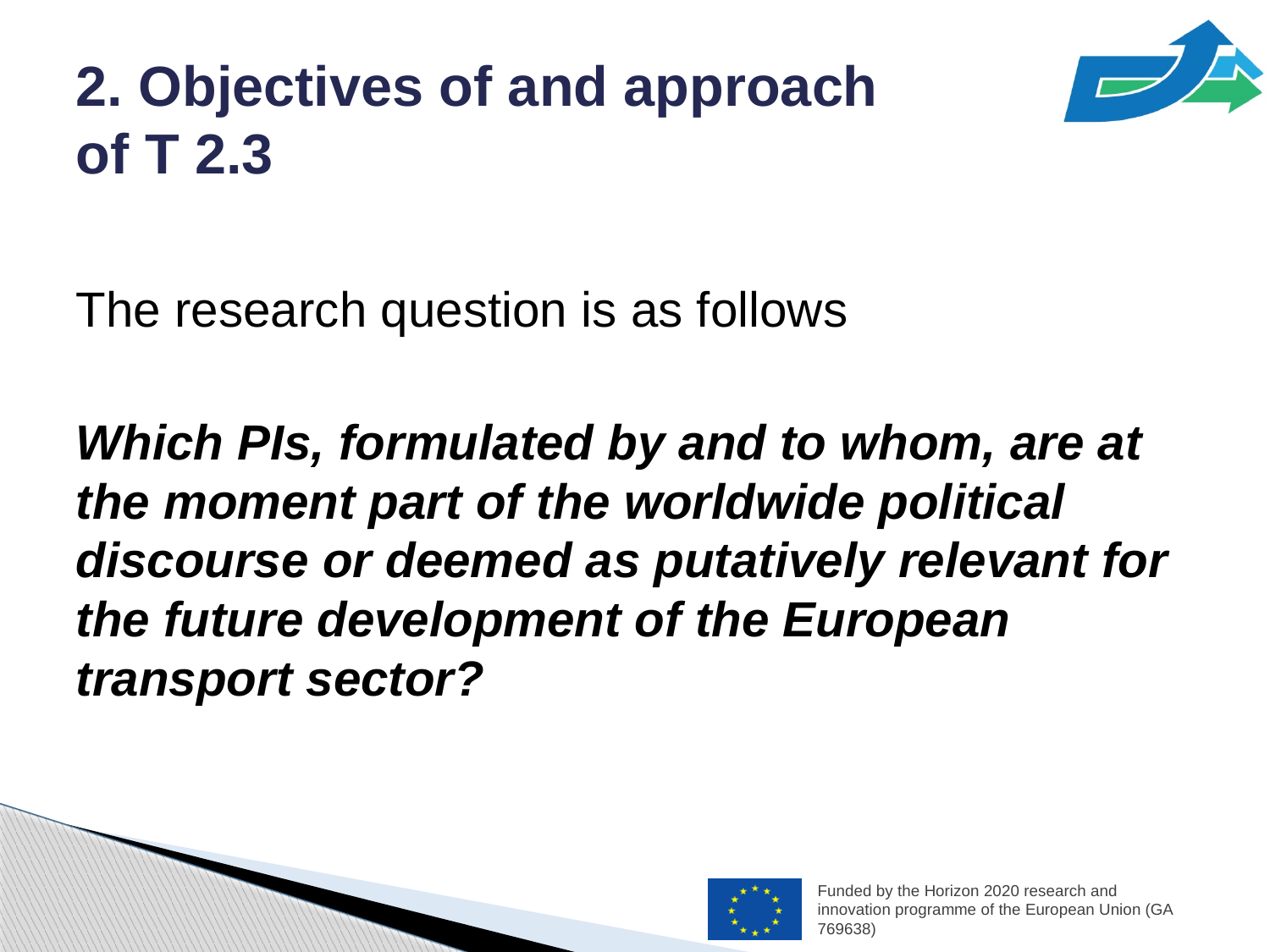

# 2. Objectives of and approach of T 2.3

The research question is as follows

Which PIs, formulated by and to whom, are at the moment part of the worldwide political discourse or deemed as putatively relevant for the future development of the European transport sector?